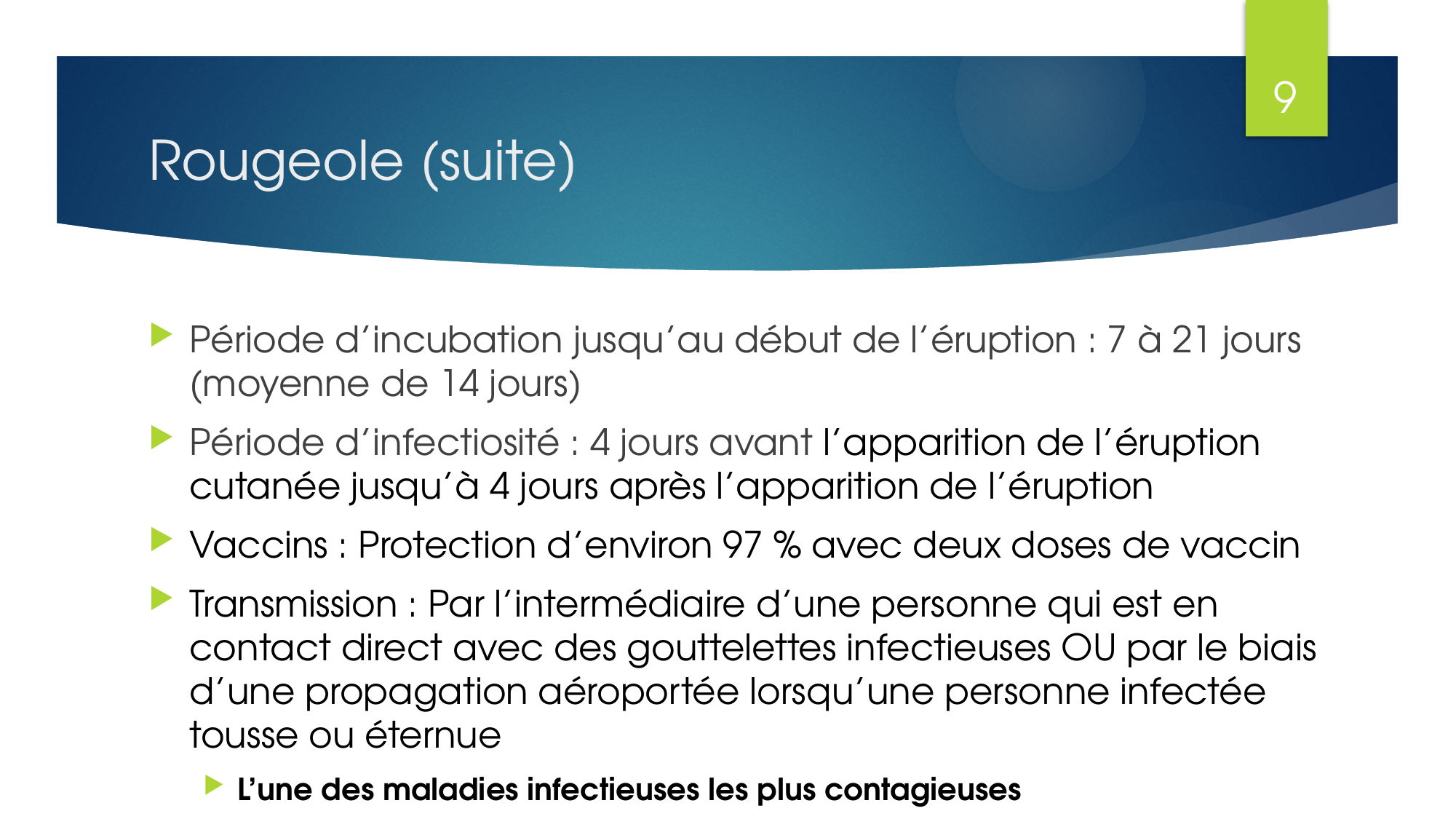

9
# Rougeole (suite)
Période d’incubation jusqu’au début de l’éruption : 7 à 21 jours (moyenne de 14 jours)
Période d’infectiosité : 4 jours avant l’apparition de l’éruption cutanée jusqu’à 4 jours après l’apparition de l’éruption
Vaccins : Protection d’environ 97 % avec deux doses de vaccin
Transmission : Par l’intermédiaire d’une personne qui est en contact direct avec des gouttelettes infectieuses OU par le biais d’une propagation aéroportée lorsqu’une personne infectée tousse ou éternue
L’une des maladies infectieuses les plus contagieuses